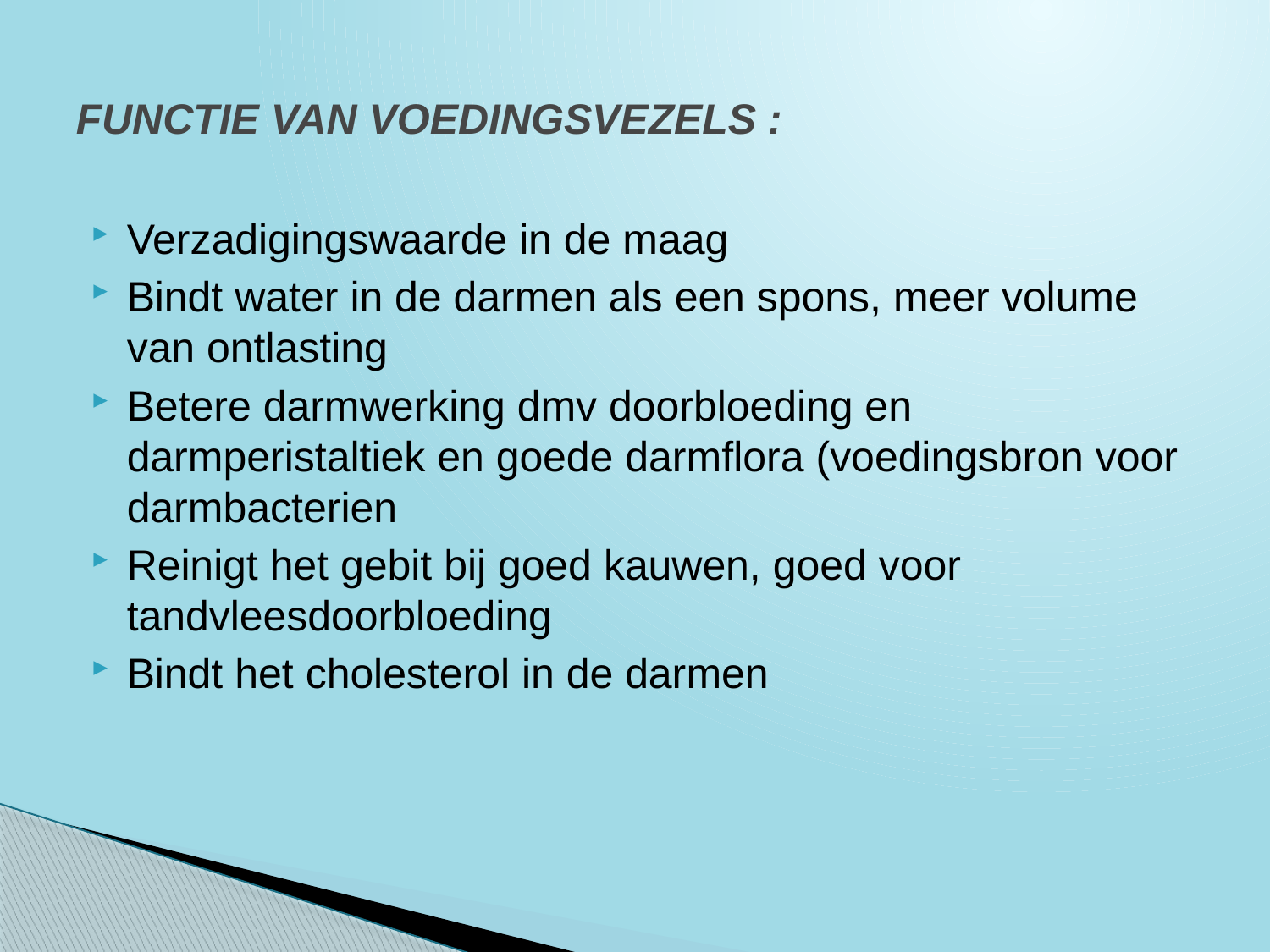

# FUNCTIE VAN VOEDINGSVEZELS :
Verzadigingswaarde in de maag
Bindt water in de darmen als een spons, meer volume van ontlasting
Betere darmwerking dmv doorbloeding en darmperistaltiek en goede darmflora (voedingsbron voor darmbacterien
Reinigt het gebit bij goed kauwen, goed voor tandvleesdoorbloeding
Bindt het cholesterol in de darmen